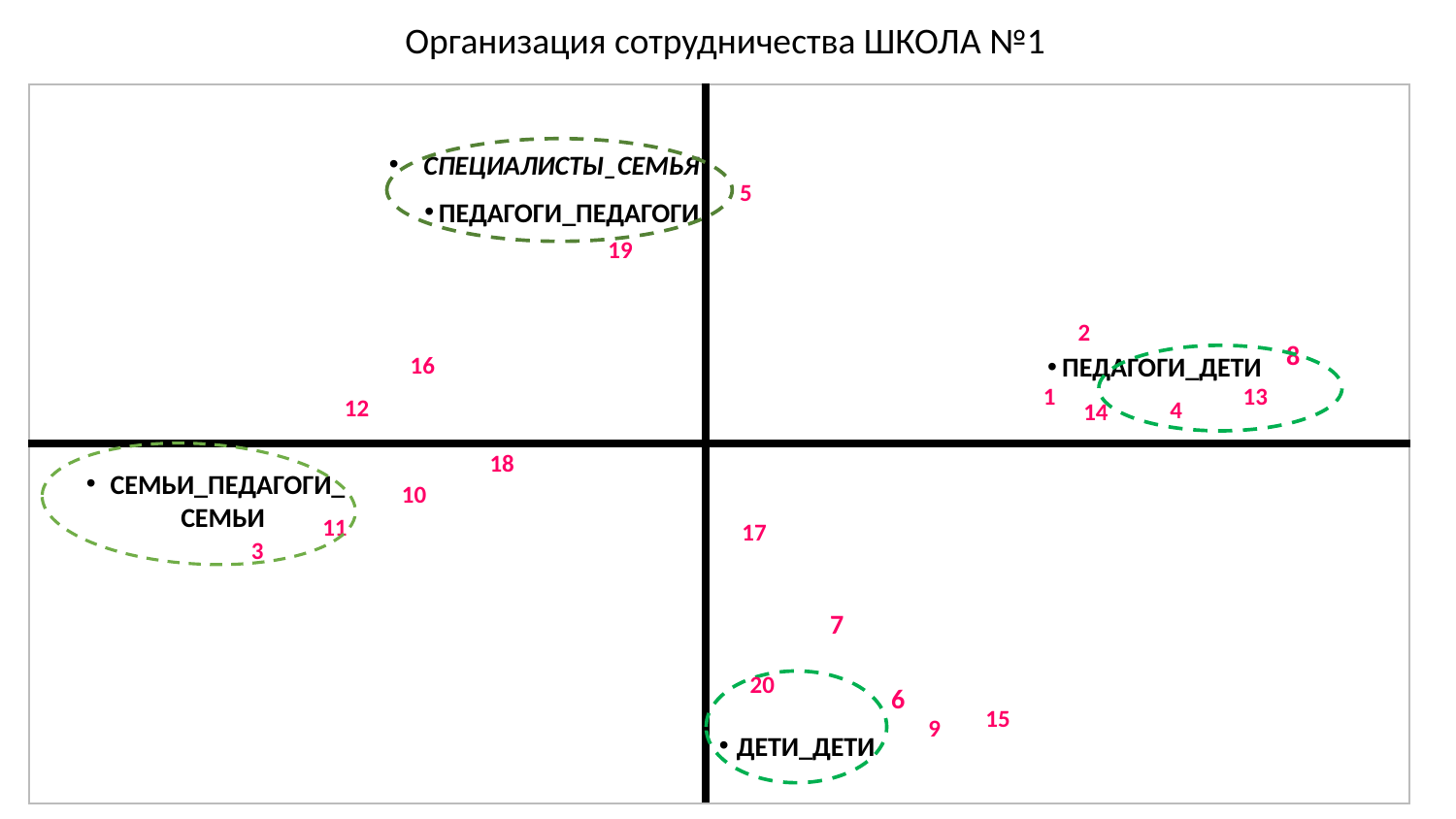

# Организация сотрудничества ШКОЛА №1
|  |  |
| --- | --- |
|  |  |

СПЕЦИАЛИСТЫ_СЕМЬЯ
5
ПЕДАГОГИ_ПЕДАГОГИ
19
2
8
16
ПЕДАГОГИ_ДЕТИ

1
13
12
4
14
18

10
СЕМЬИ_ПЕДАГОГИ_ СЕМЬИ
11
17
3
7
20

6
15
9
ДЕТИ_ДЕТИ